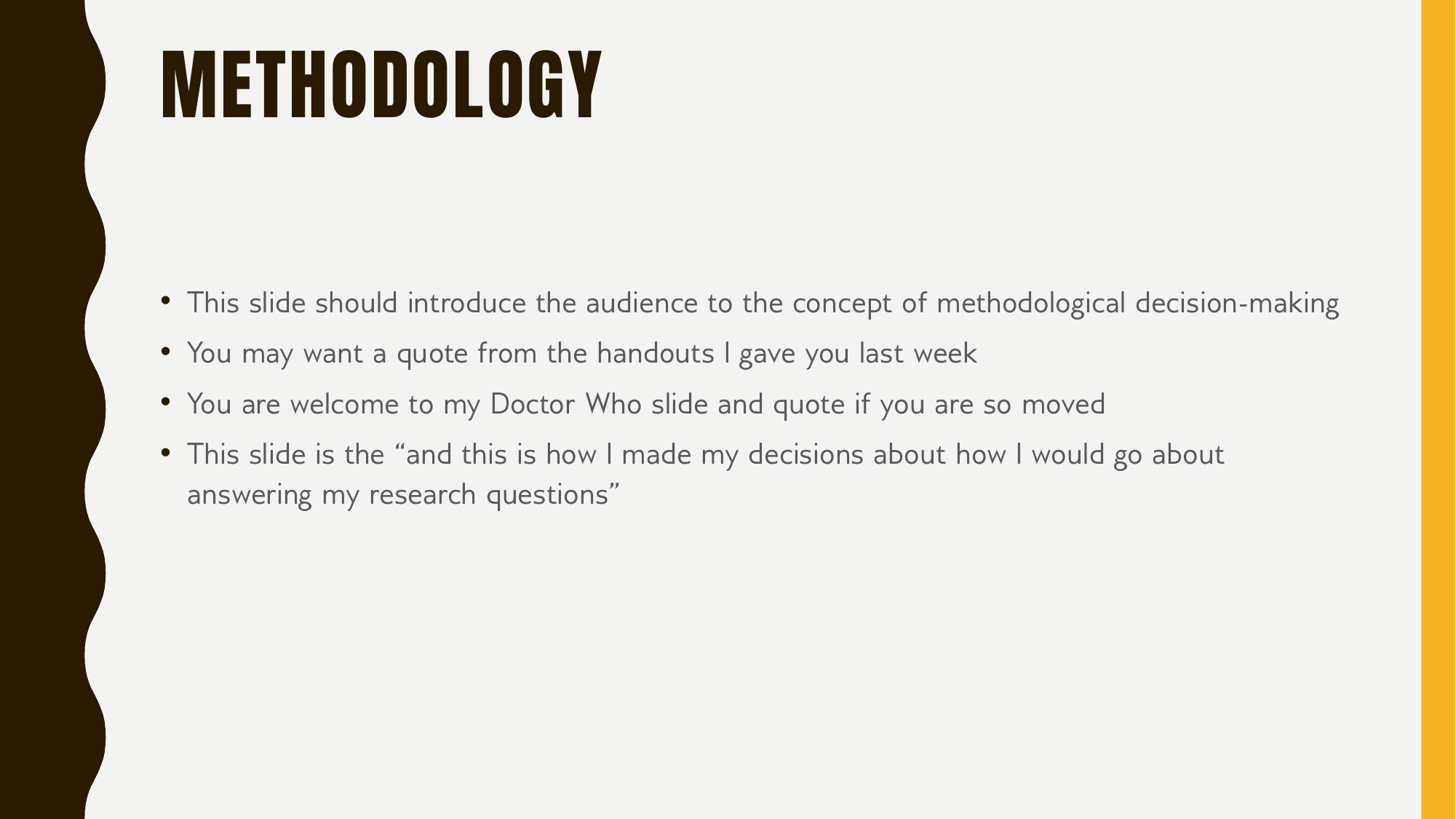

# Methodology
This slide should introduce the audience to the concept of methodological decision-making
You may want a quote from the handouts I gave you last week
You are welcome to my Doctor Who slide and quote if you are so moved
This slide is the “and this is how I made my decisions about how I would go about answering my research questions”